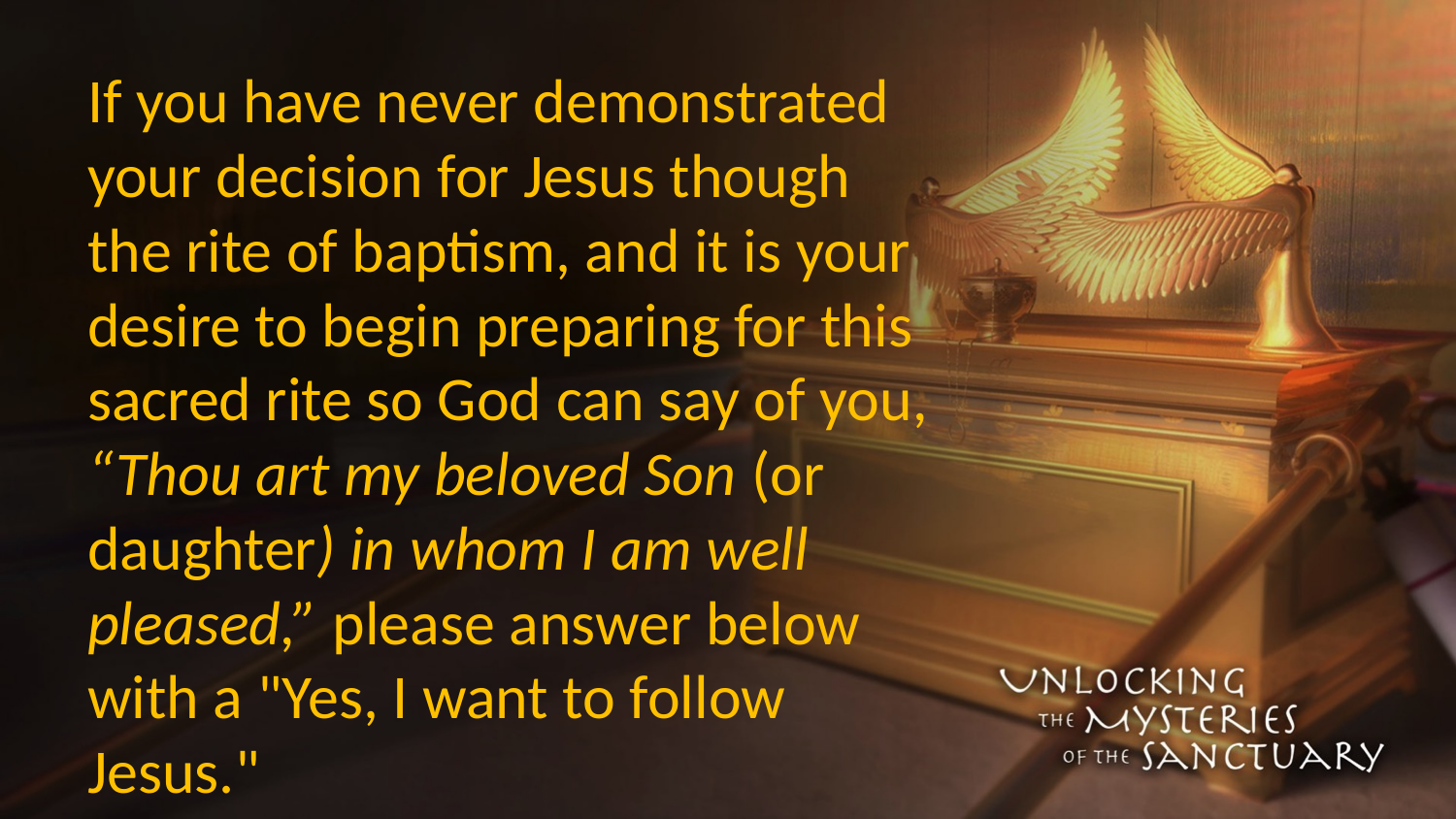

#
If you have never demonstrated your decision for Jesus though the rite of baptism, and it is your desire to begin preparing for this sacred rite so God can say of you, “Thou art my beloved Son (or daughter) in whom I am well pleased,” please answer below with a "Yes, I want to follow Jesus."